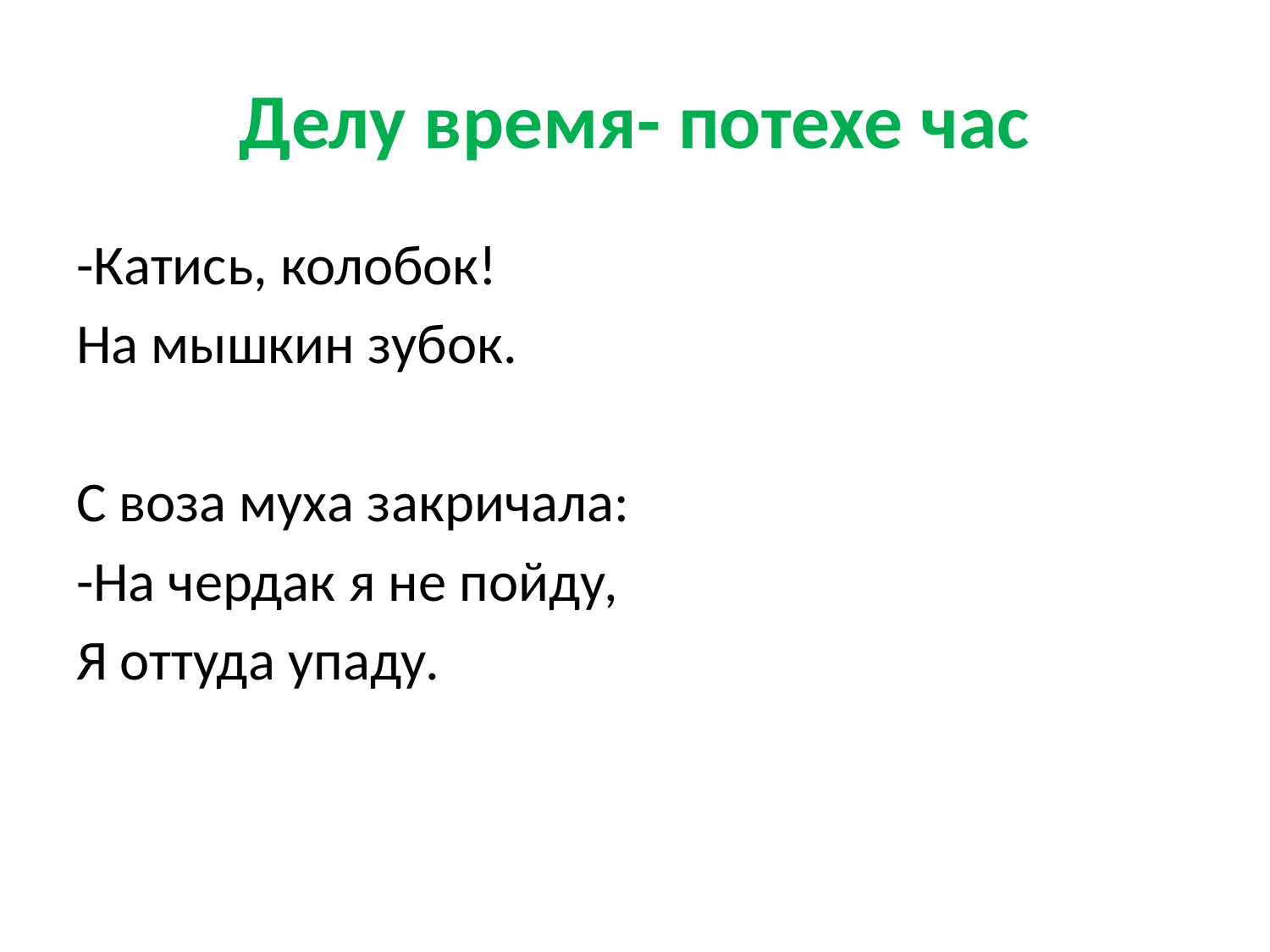

# Делу время- потехе час
-Катись, колобок!
На мышкин зубок.

С воза муха закричала:
-На чердак я не пойду,
Я оттуда упаду.